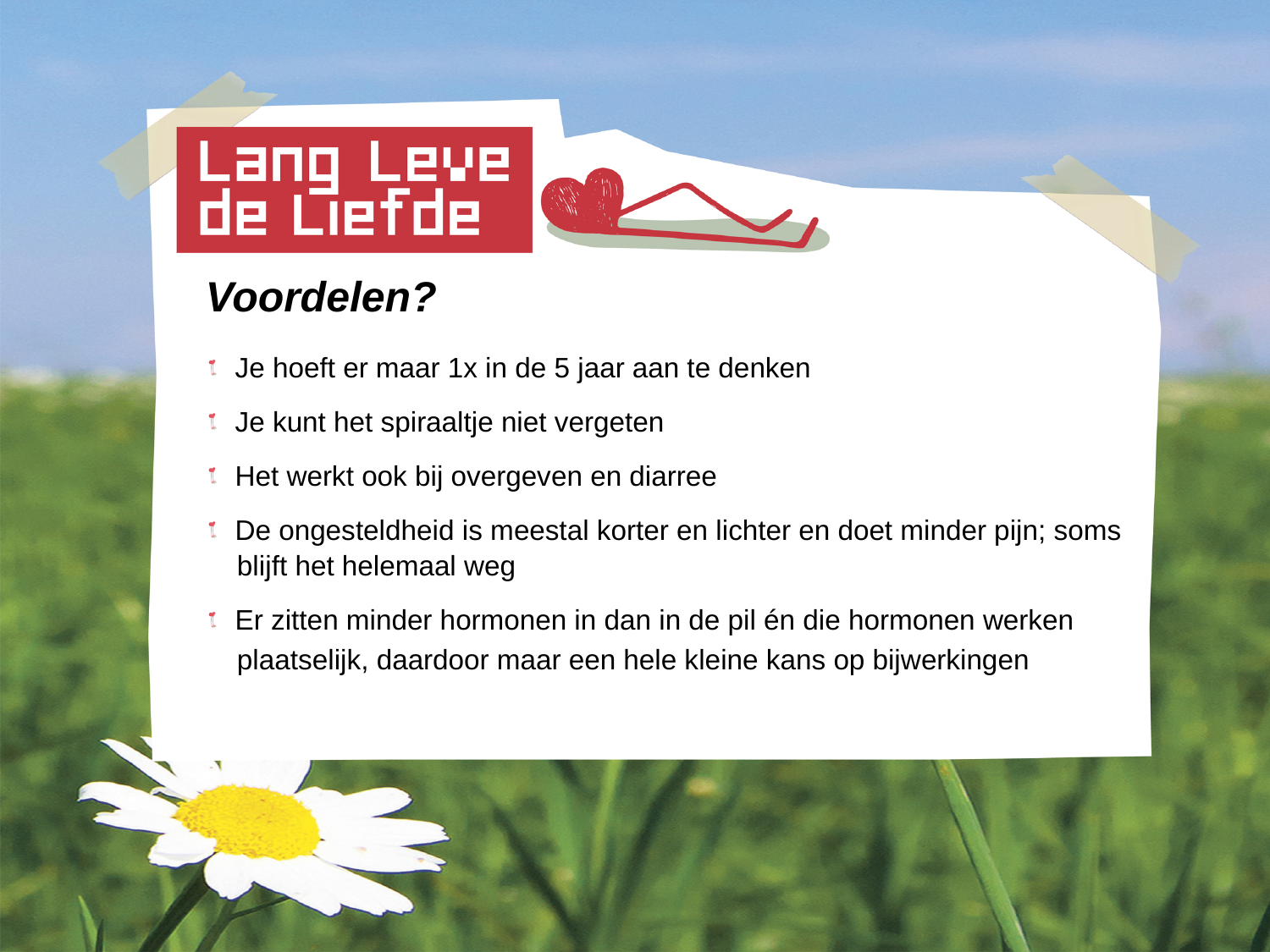

Voordelen?

  Je hoeft er maar 1x in de 5 jaar aan te denken

  Je kunt het spiraaltje niet vergeten

  Het werkt ook bij overgeven en diarree

  De ongesteldheid is meestal korter en lichter en doet minder pijn; soms
    blijft het helemaal weg

  Er zitten minder hormonen in dan in de pil én die hormonen werken
    plaatselijk, daardoor maar een hele kleine kans op bijwerkingen